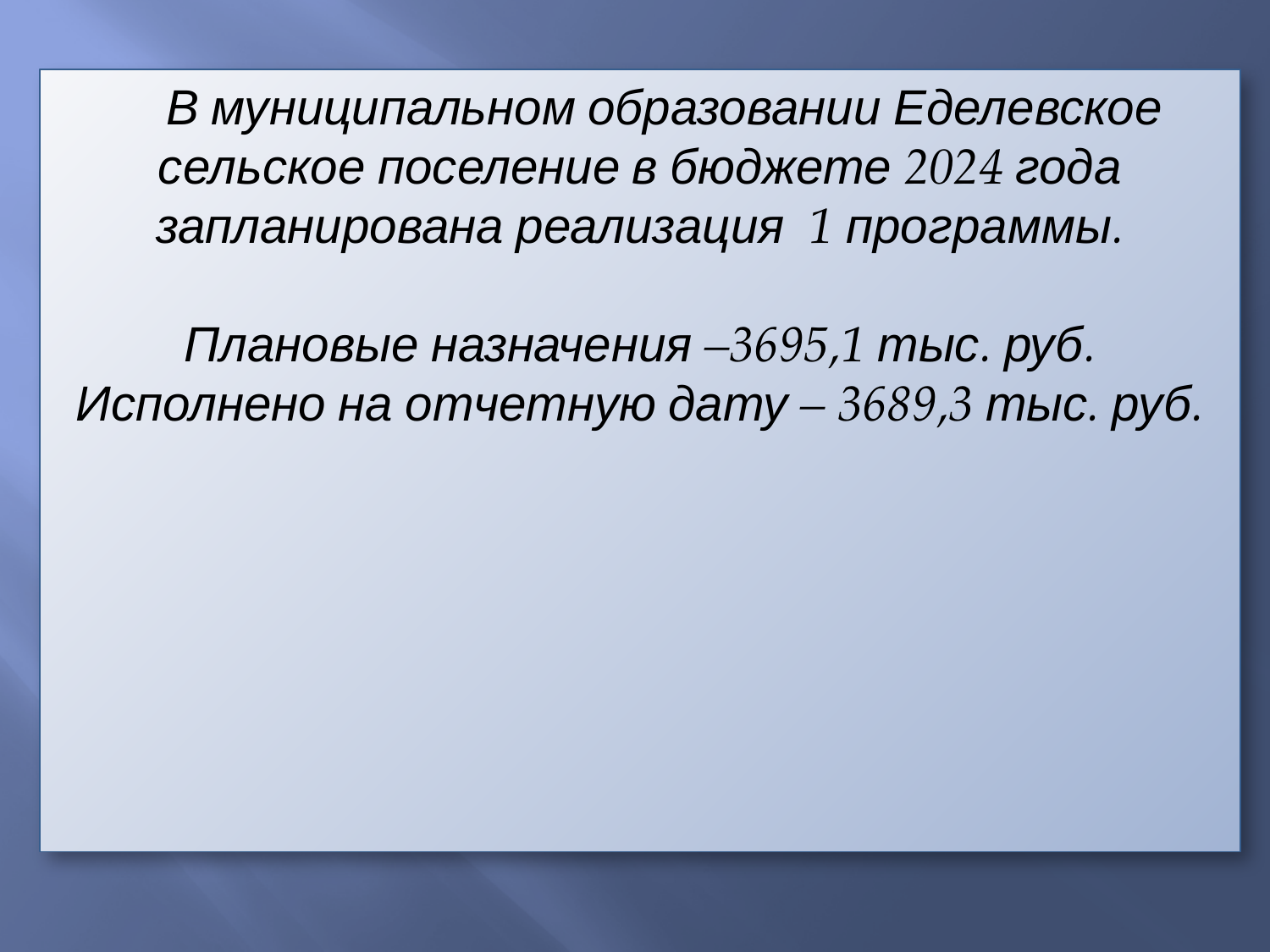

В муниципальном образовании Еделевское сельское поселение в бюджете 2024 года запланирована реализация  1 программы.

Плановые назначения –3695,1 тыс. руб.
Исполнено на отчетную дату – 3689,3 тыс. руб.